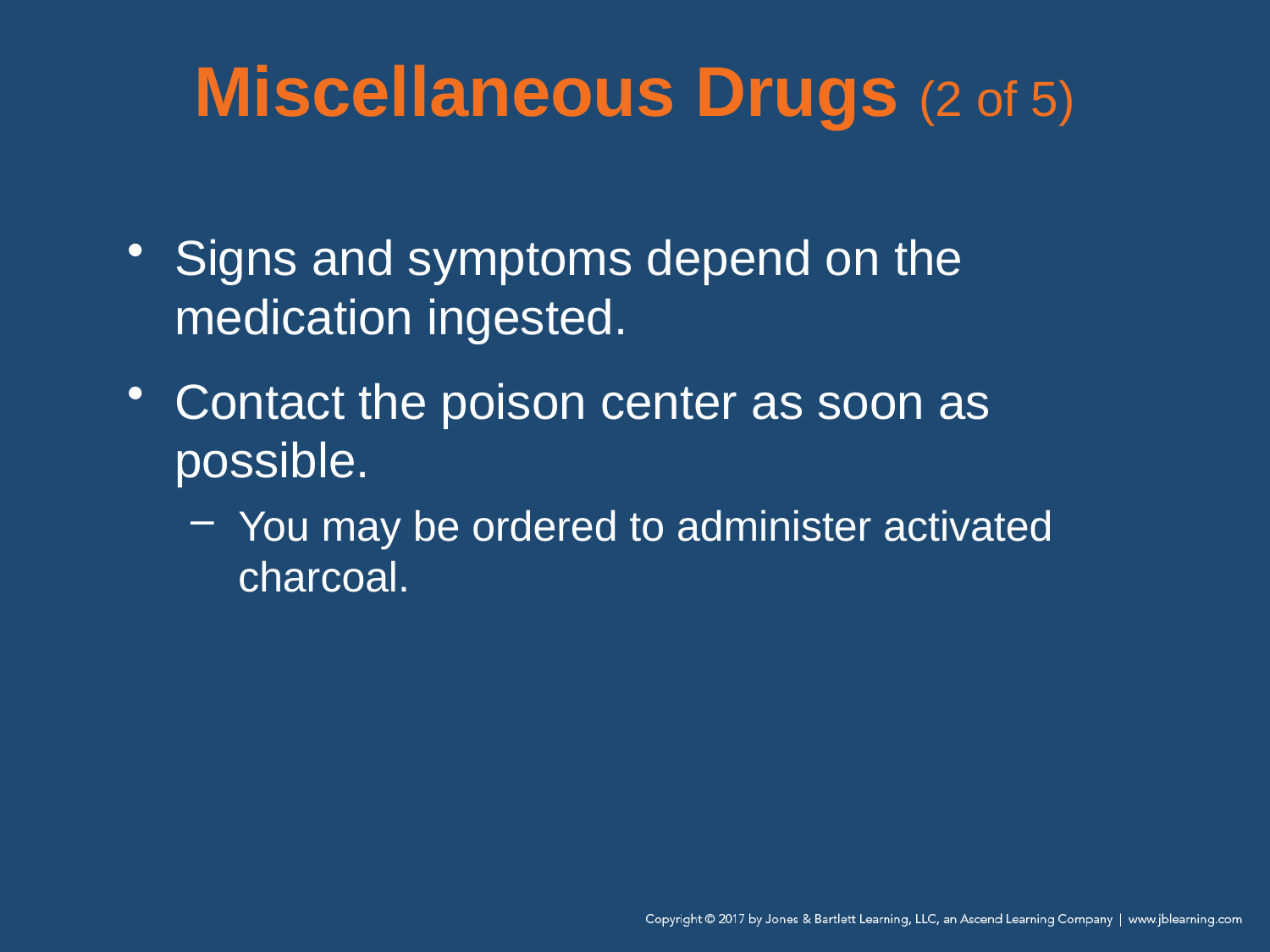

# Miscellaneous Drugs (2 of 5)
Signs and symptoms depend on the medication ingested.
Contact the poison center as soon as possible.
You may be ordered to administer activated charcoal.